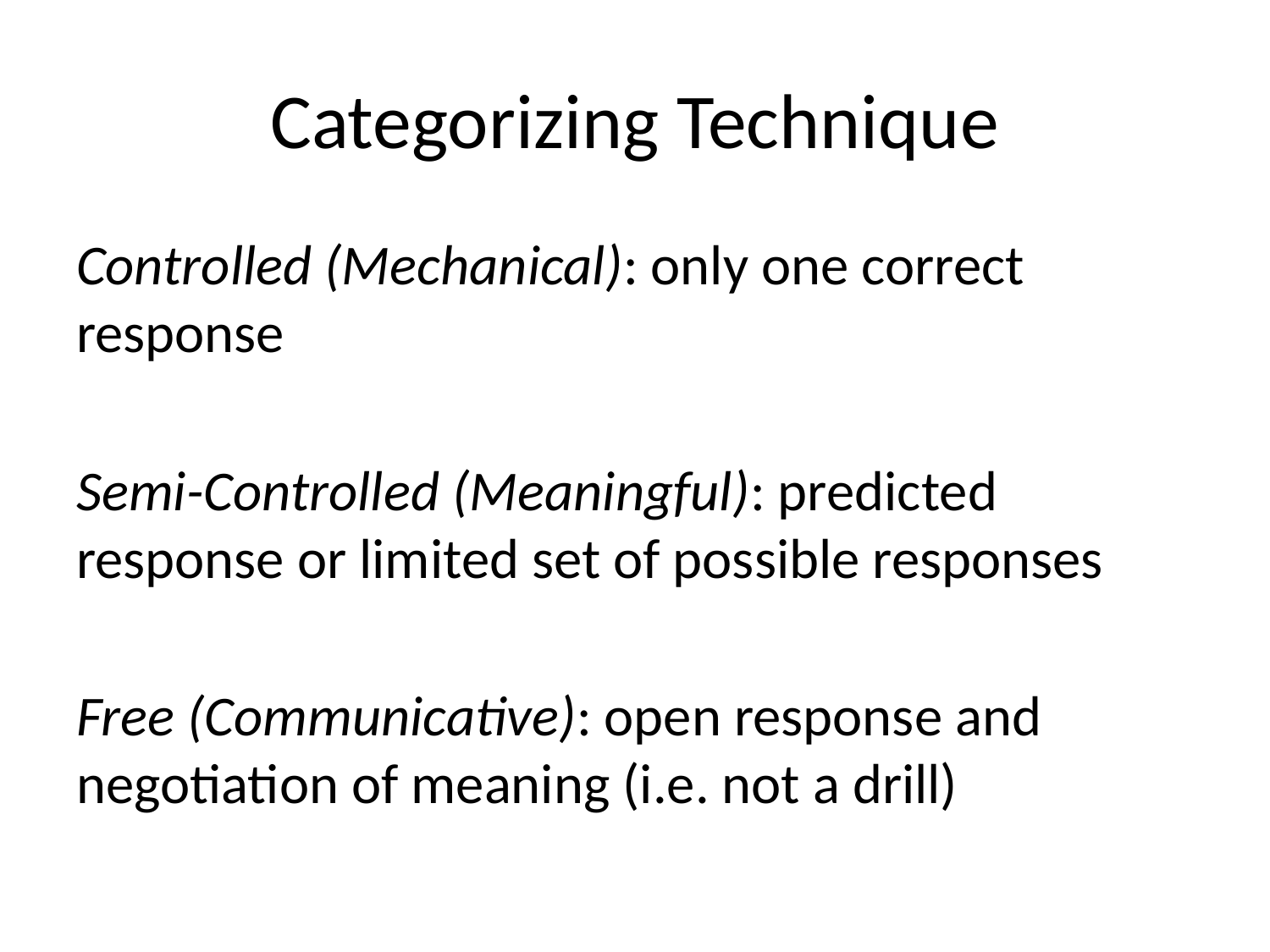

# Categorizing Technique
Controlled (Mechanical): only one correct response

Semi-Controlled (Meaningful): predicted response or limited set of possible responses

Free (Communicative): open response and negotiation of meaning (i.e. not a drill)